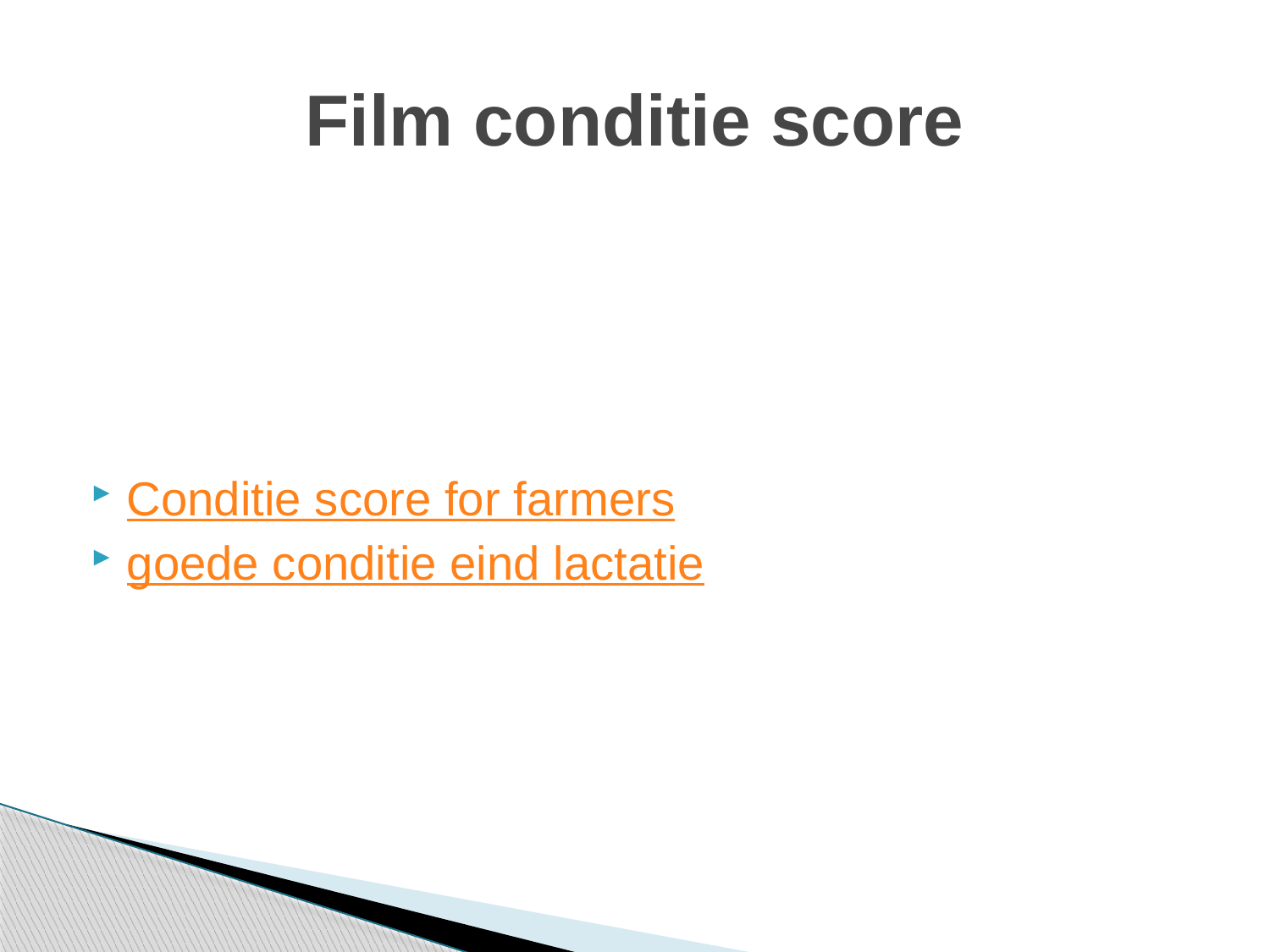

# Film conditie score

Conditie score for farmers
goede conditie eind lactatie